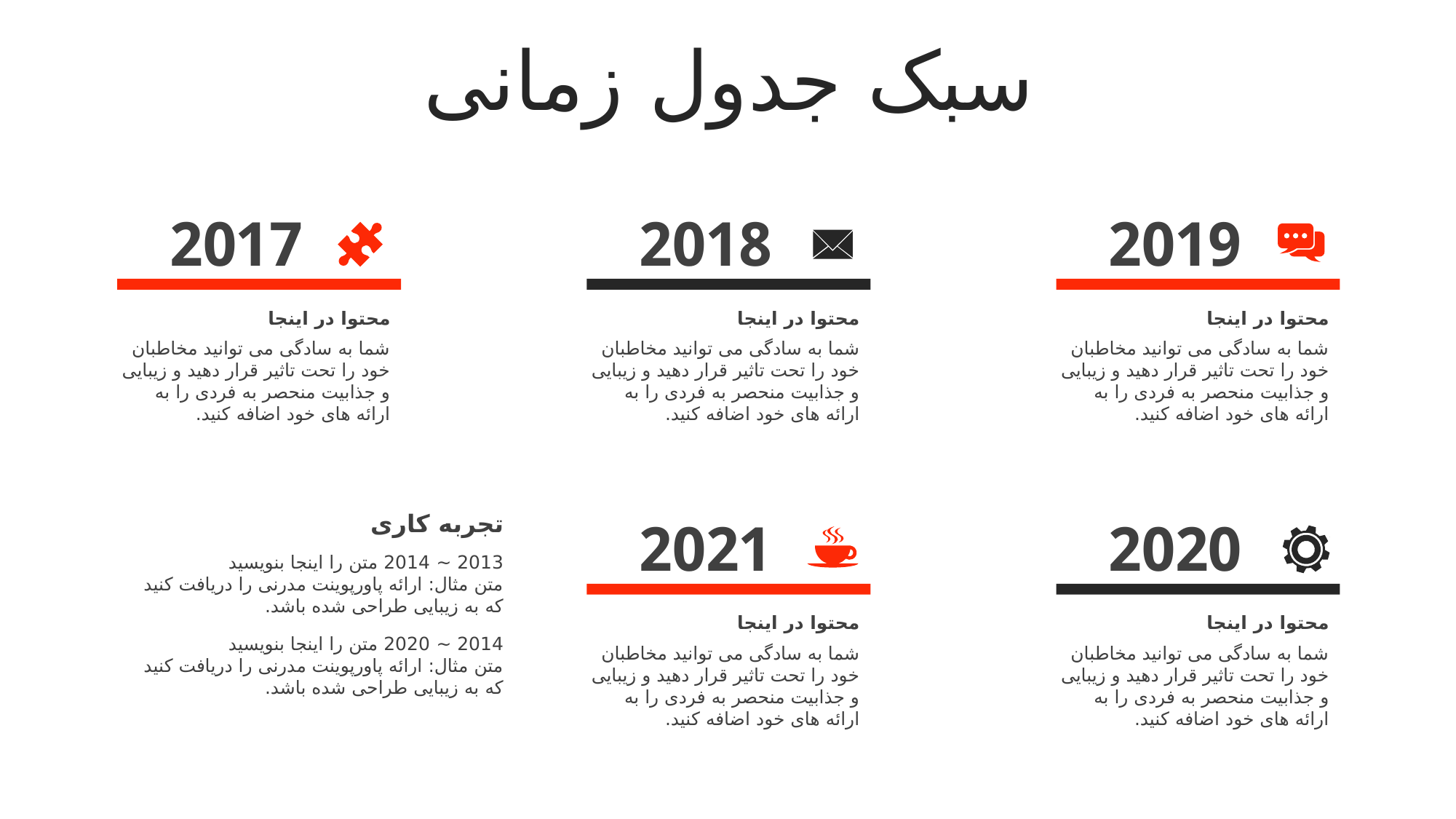

سبک جدول زمانی
2017

محتوا در اینجا
شما به سادگی می توانید مخاطبان خود را تحت تاثیر قرار دهید و زیبایی و جذابیت منحصر به فردی را به ارائه های خود اضافه کنید.
2018

محتوا در اینجا
شما به سادگی می توانید مخاطبان خود را تحت تاثیر قرار دهید و زیبایی و جذابیت منحصر به فردی را به ارائه های خود اضافه کنید.
2019

محتوا در اینجا
شما به سادگی می توانید مخاطبان خود را تحت تاثیر قرار دهید و زیبایی و جذابیت منحصر به فردی را به ارائه های خود اضافه کنید.

تجربه کاری
2021

محتوا در اینجا
شما به سادگی می توانید مخاطبان خود را تحت تاثیر قرار دهید و زیبایی و جذابیت منحصر به فردی را به ارائه های خود اضافه کنید.
2020

محتوا در اینجا
شما به سادگی می توانید مخاطبان خود را تحت تاثیر قرار دهید و زیبایی و جذابیت منحصر به فردی را به ارائه های خود اضافه کنید.

2013 ~ 2014 متن را اینجا بنویسید
متن مثال: ارائه پاورپوینت مدرنی را دریافت کنید که به زیبایی طراحی شده باشد.
2014 ~ 2020 متن را اینجا بنویسید
متن مثال: ارائه پاورپوینت مدرنی را دریافت کنید که به زیبایی طراحی شده باشد.